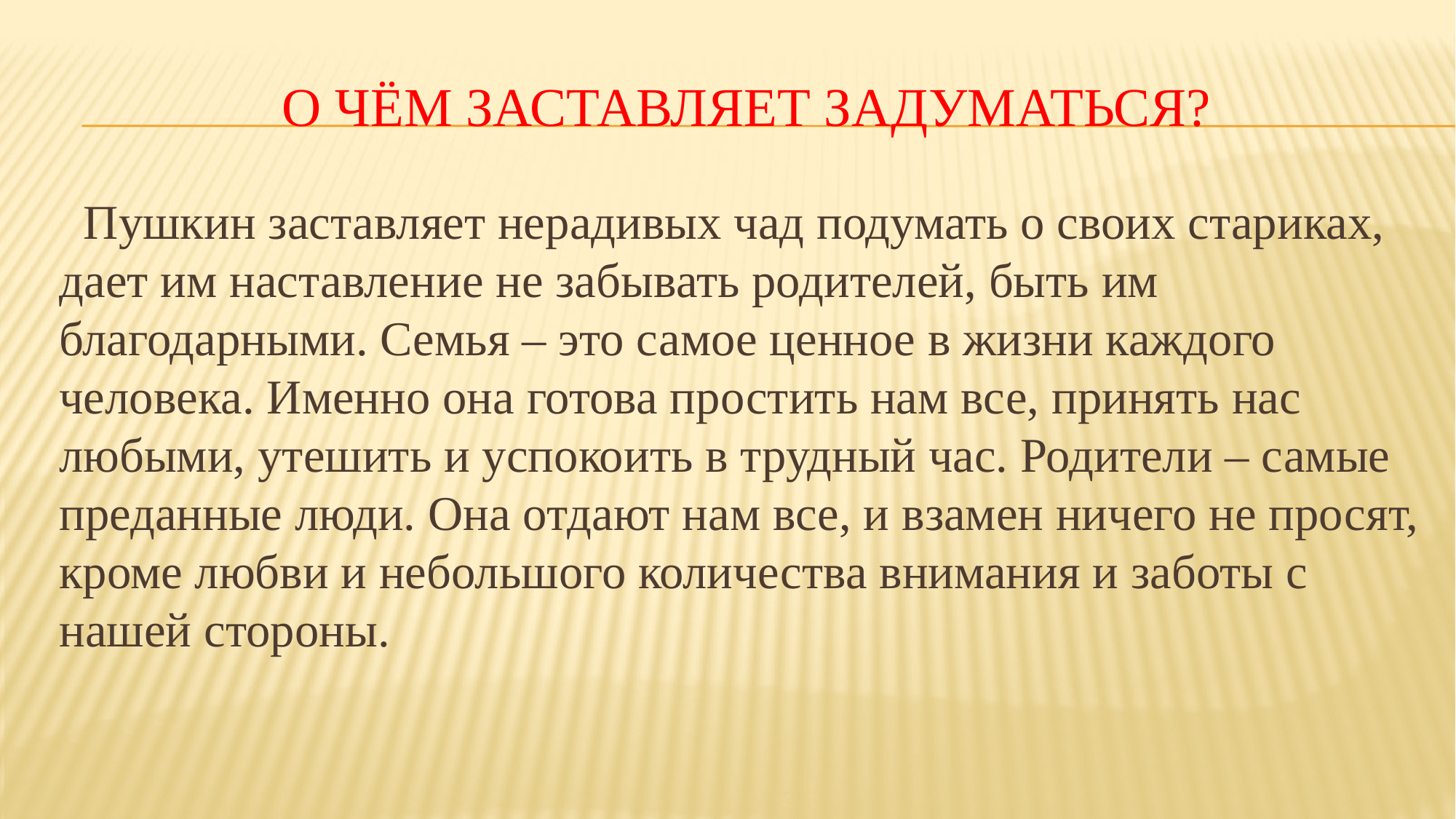

# О чём заставляет задуматься?
  Пушкин заставляет нерадивых чад подумать о своих стариках, дает им наставление не забывать родителей, быть им благодарными. Семья – это самое ценное в жизни каждого человека. Именно она готова простить нам все, принять нас любыми, утешить и успокоить в трудный час. Родители – самые преданные люди. Она отдают нам все, и взамен ничего не просят, кроме любви и небольшого количества внимания и заботы с нашей стороны.